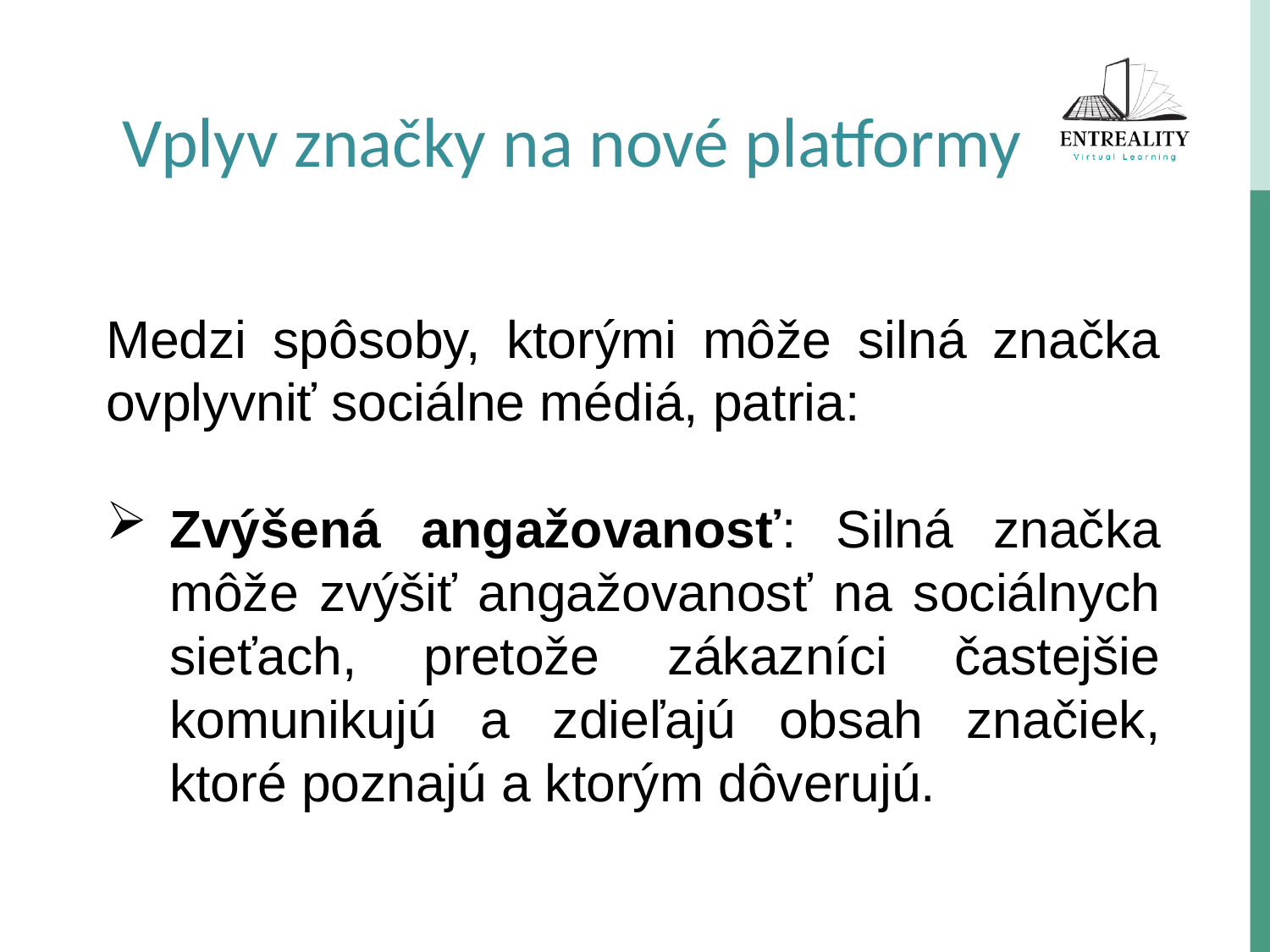

Vplyv značky na nové platformy
Medzi spôsoby, ktorými môže silná značka ovplyvniť sociálne médiá, patria:

Zvýšená angažovanosť: Silná značka môže zvýšiť angažovanosť na sociálnych sieťach, pretože zákazníci častejšie komunikujú a zdieľajú obsah značiek, ktoré poznajú a ktorým dôverujú.